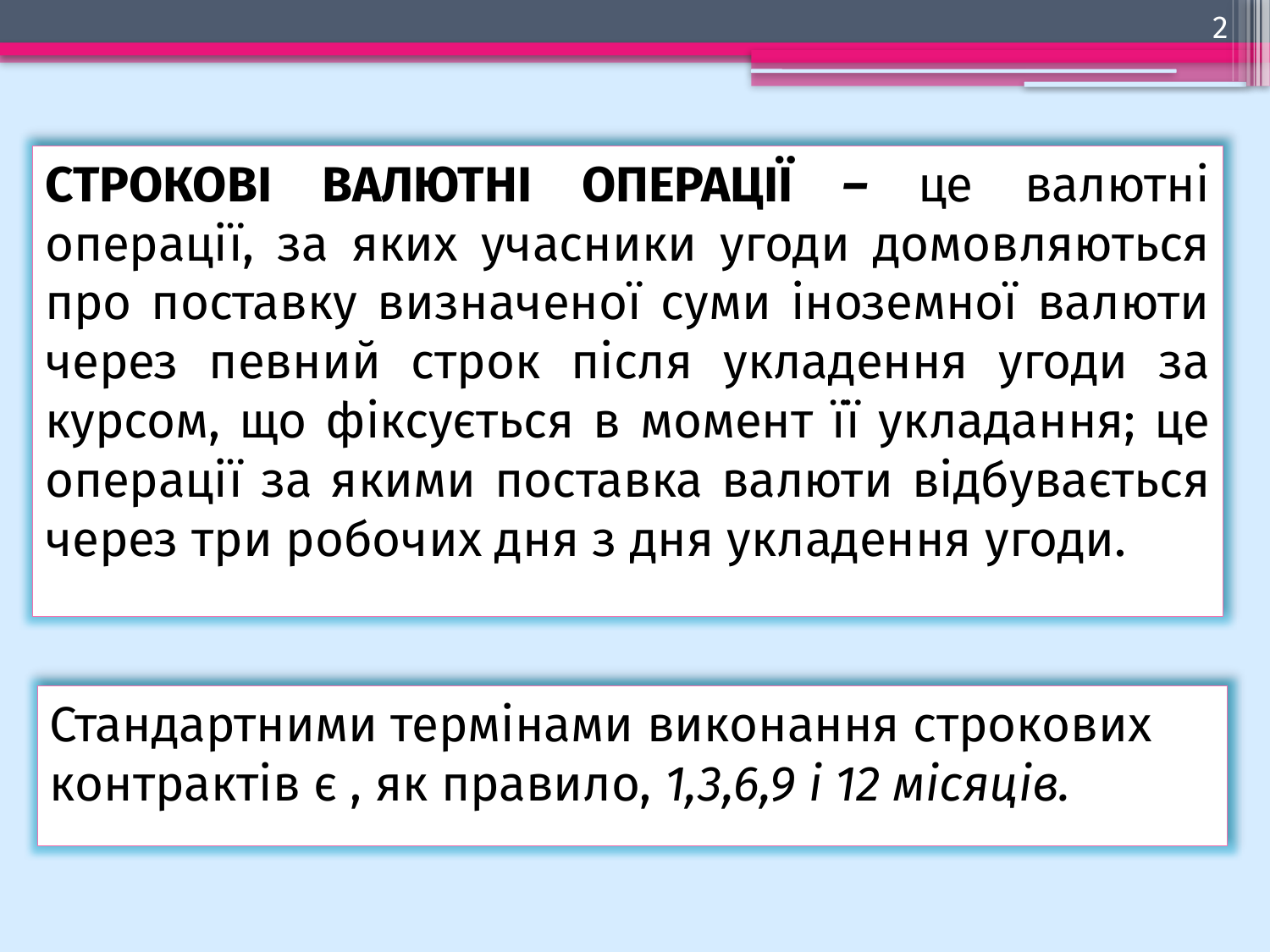

2
СТРОКОВІ ВАЛЮТНІ ОПЕРАЦІЇ – це валютні операції, за яких учасники угоди домовляються про поставку визначеної суми іноземної валюти через певний строк після укладення угоди за курсом, що фіксується в момент її укладання; це операції за якими поставка валюти відбувається через три робочих дня з дня укладення угоди.
Стандартними термінами виконання строкових контрактів є , як правило, 1,3,6,9 і 12 місяців.